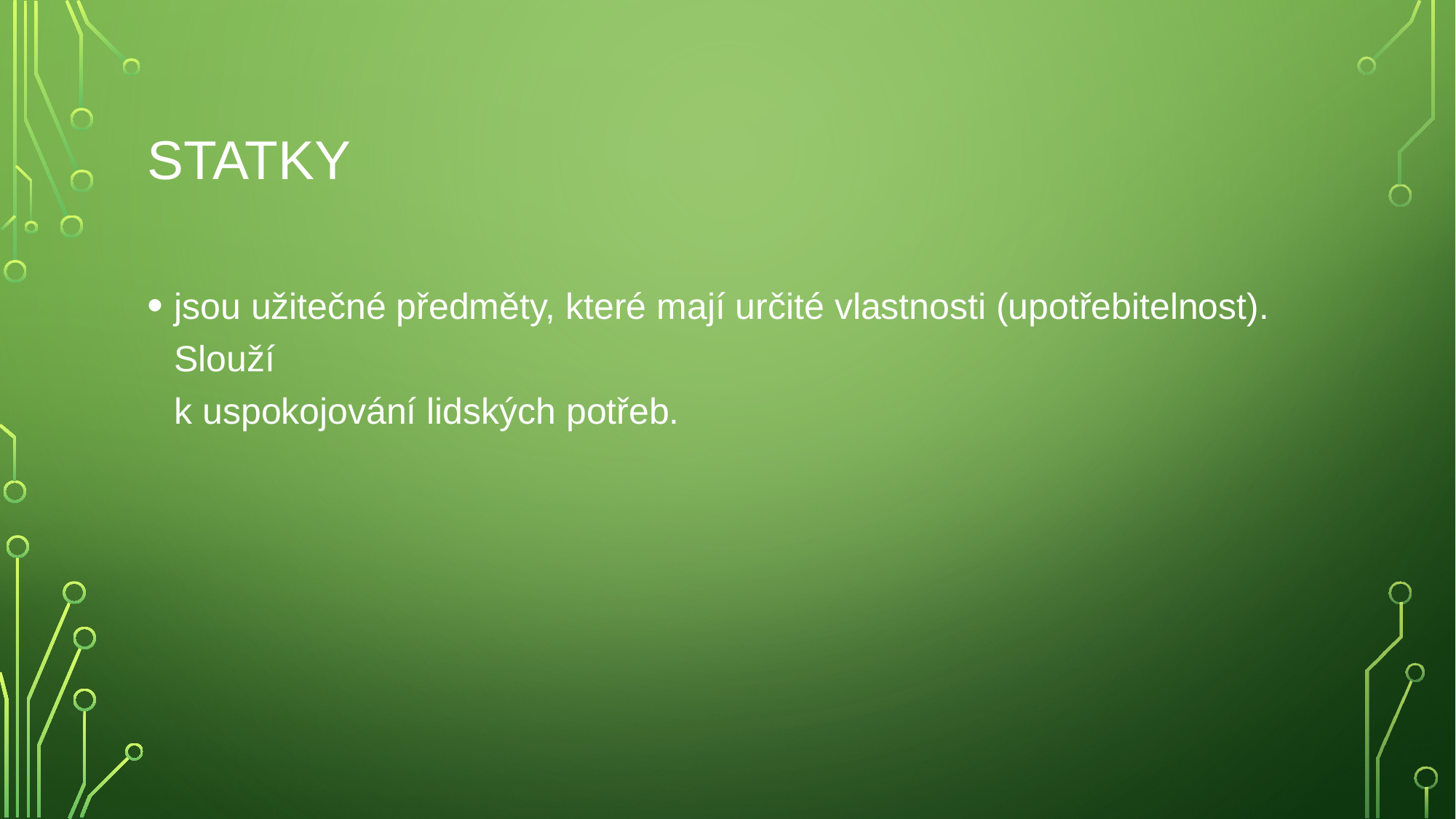

# STATKY
jsou užitečné předměty, které mají určité vlastnosti (upotřebitelnost). Slouží
k uspokojování lidských potřeb.